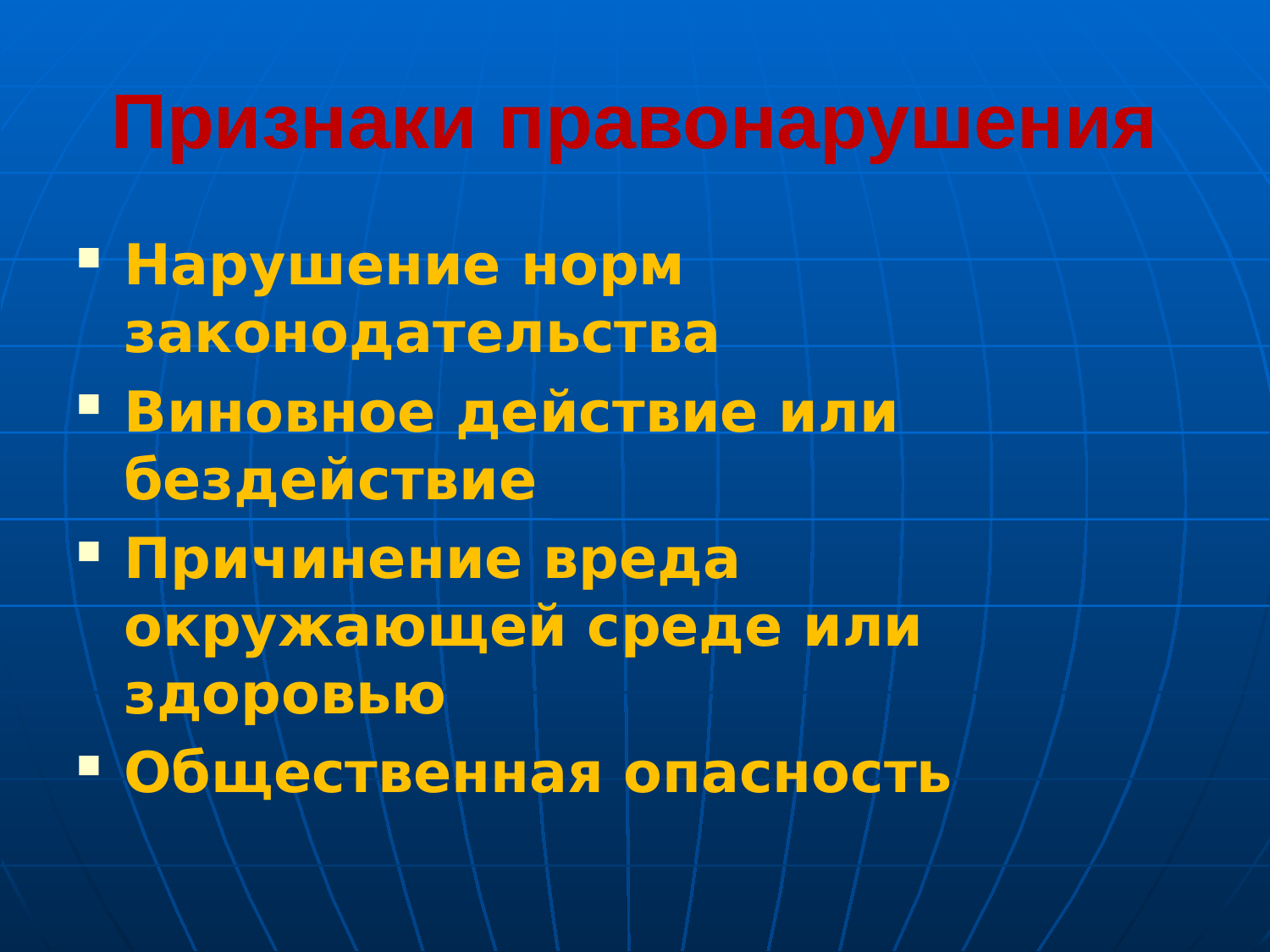

# Признаки правонарушения
Нарушение норм законодательства
Виновное действие или бездействие
Причинение вреда окружающей среде или здоровью
Общественная опасность